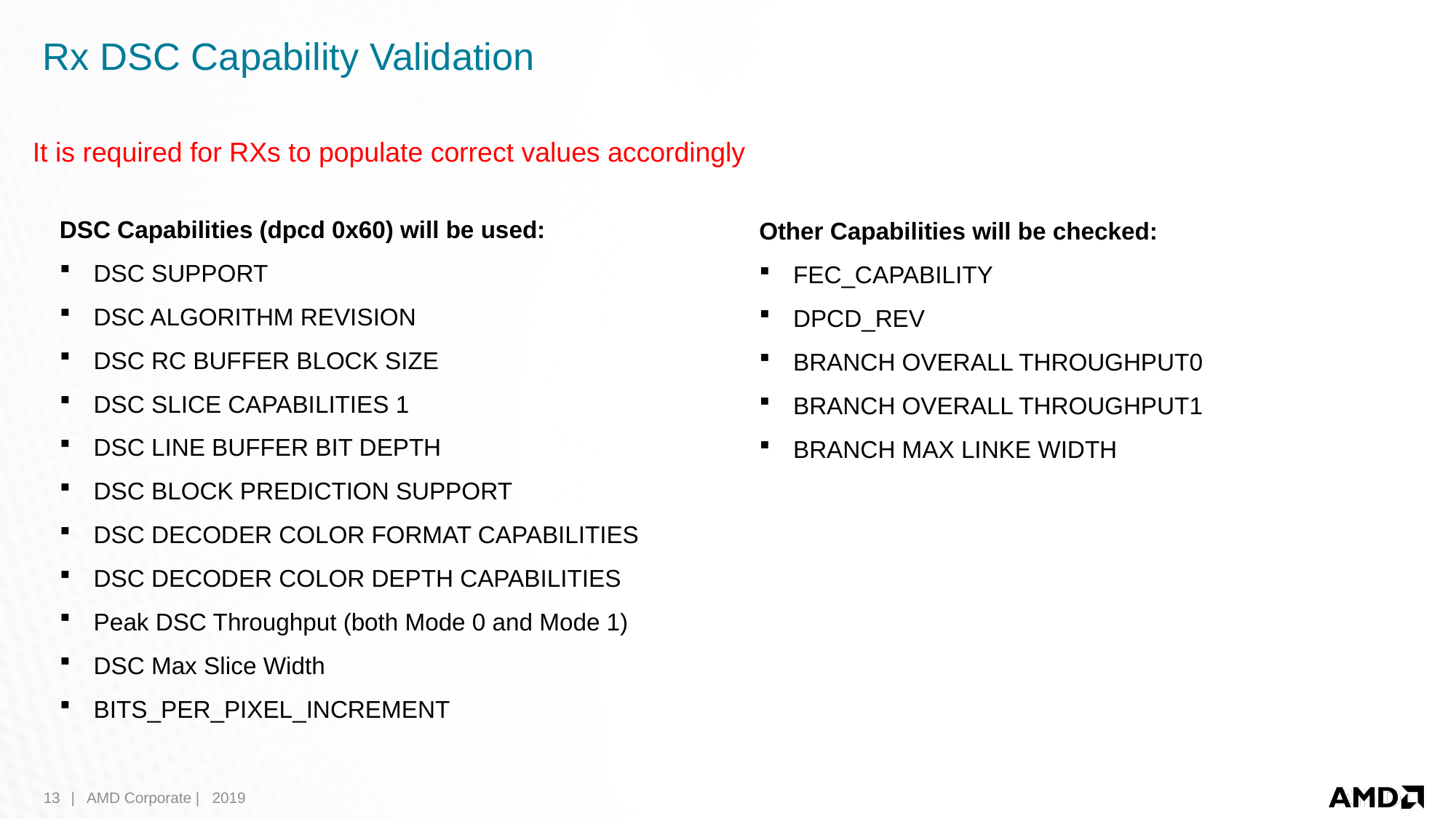

# Rx DSC Capability Validation
It is required for RXs to populate correct values accordingly
DSC Capabilities (dpcd 0x60) will be used:
DSC SUPPORT
DSC ALGORITHM REVISION
DSC RC BUFFER BLOCK SIZE
DSC SLICE CAPABILITIES 1
DSC LINE BUFFER BIT DEPTH
DSC BLOCK PREDICTION SUPPORT
DSC DECODER COLOR FORMAT CAPABILITIES
DSC DECODER COLOR DEPTH CAPABILITIES
Peak DSC Throughput (both Mode 0 and Mode 1)
DSC Max Slice Width
BITS_PER_PIXEL_INCREMENT
Other Capabilities will be checked:
FEC_CAPABILITY
DPCD_REV
BRANCH OVERALL THROUGHPUT0
BRANCH OVERALL THROUGHPUT1
BRANCH MAX LINKE WIDTH

13
|   AMD Corporate |   2019